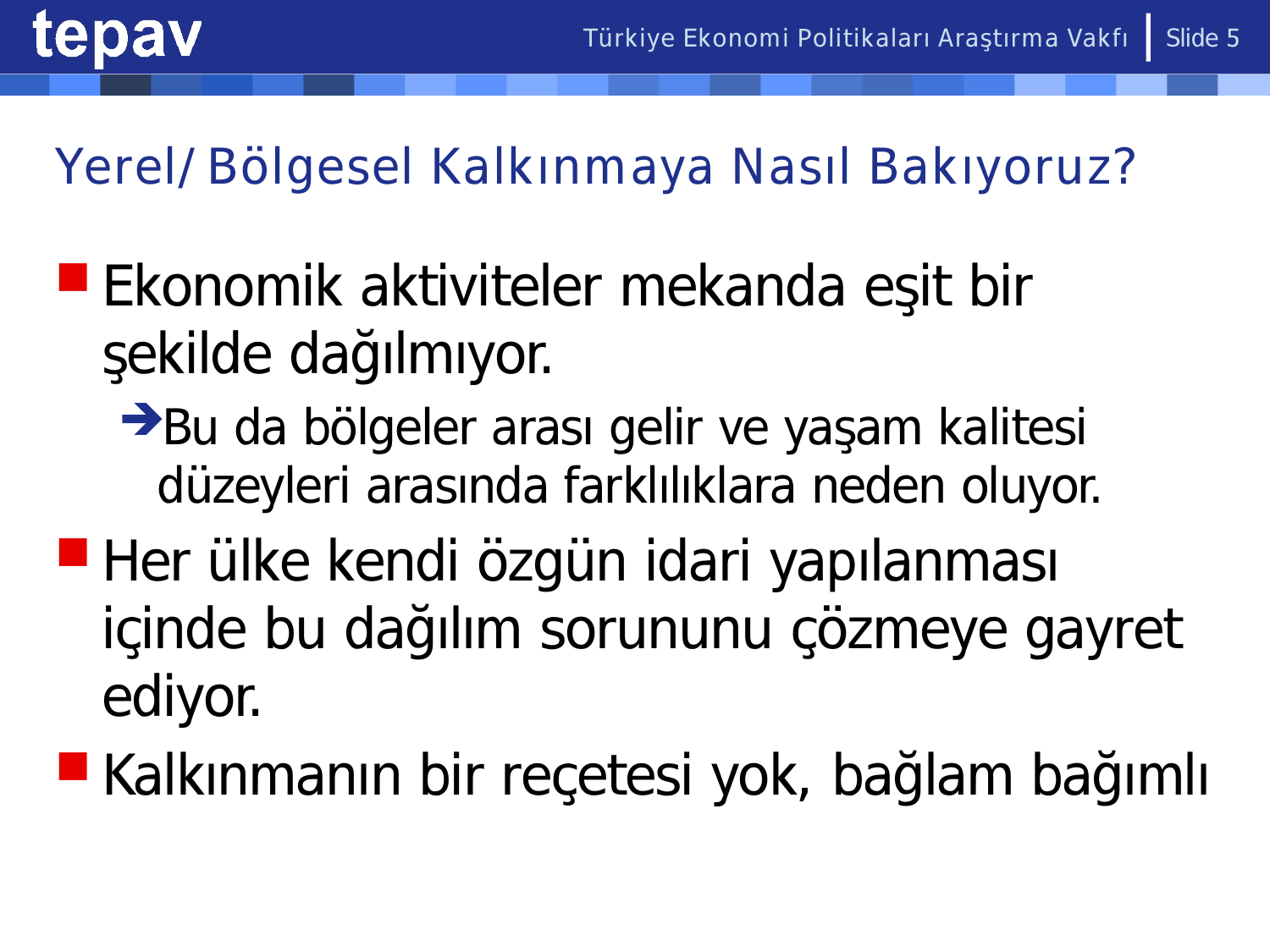

Türkiye Ekonomi Politikaları Araştırma Vakfı
Slide 5
# Yerel/Bölgesel Kalkınmaya Nasıl Bakıyoruz?
Ekonomik aktiviteler mekanda eşit bir şekilde dağılmıyor.
Bu da bölgeler arası gelir ve yaşam kalitesi düzeyleri arasında farklılıklara neden oluyor.
Her ülke kendi özgün idari yapılanması içinde bu dağılım sorununu çözmeye gayret ediyor.
Kalkınmanın bir reçetesi yok, bağlam bağımlı